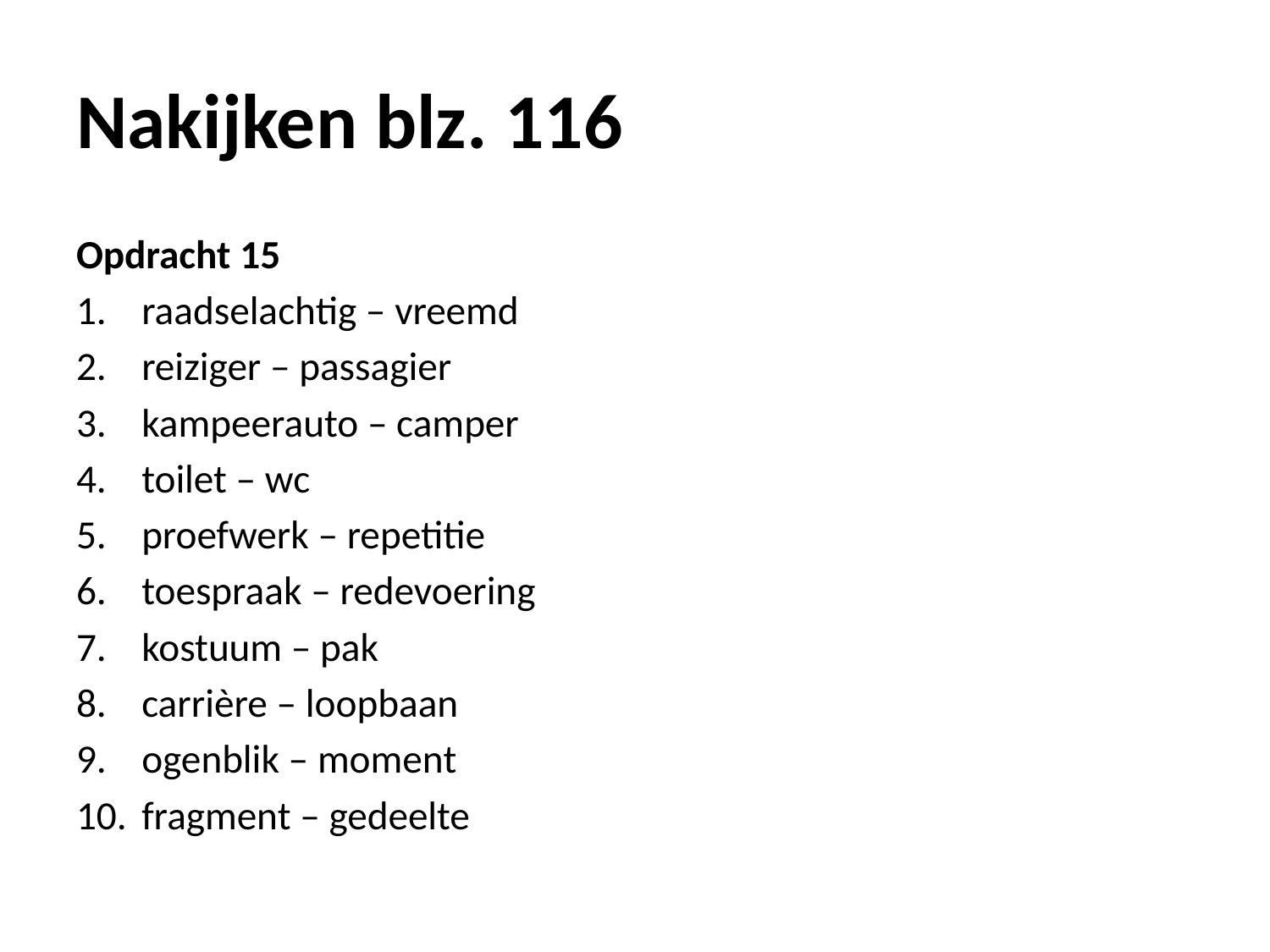

# Nakijken blz. 116
Opdracht 15
raadselachtig – vreemd
reiziger – passagier
kampeerauto – camper
toilet – wc
proefwerk – repetitie
toespraak – redevoering
kostuum – pak
carrière – loopbaan
ogenblik – moment
fragment – gedeelte